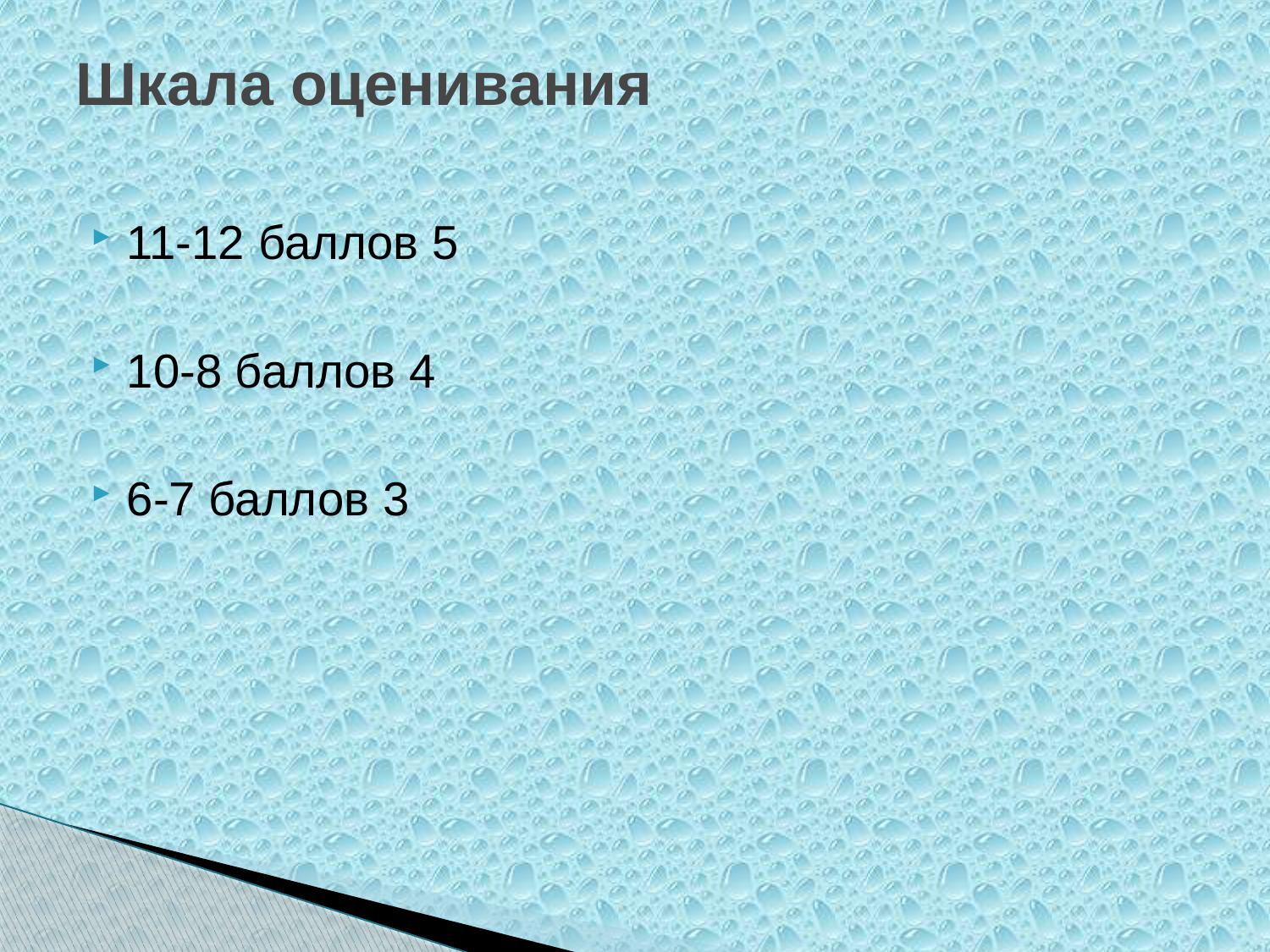

# Шкала оценивания
11-12 баллов 5

10-8 баллов 4

6-7 баллов 3